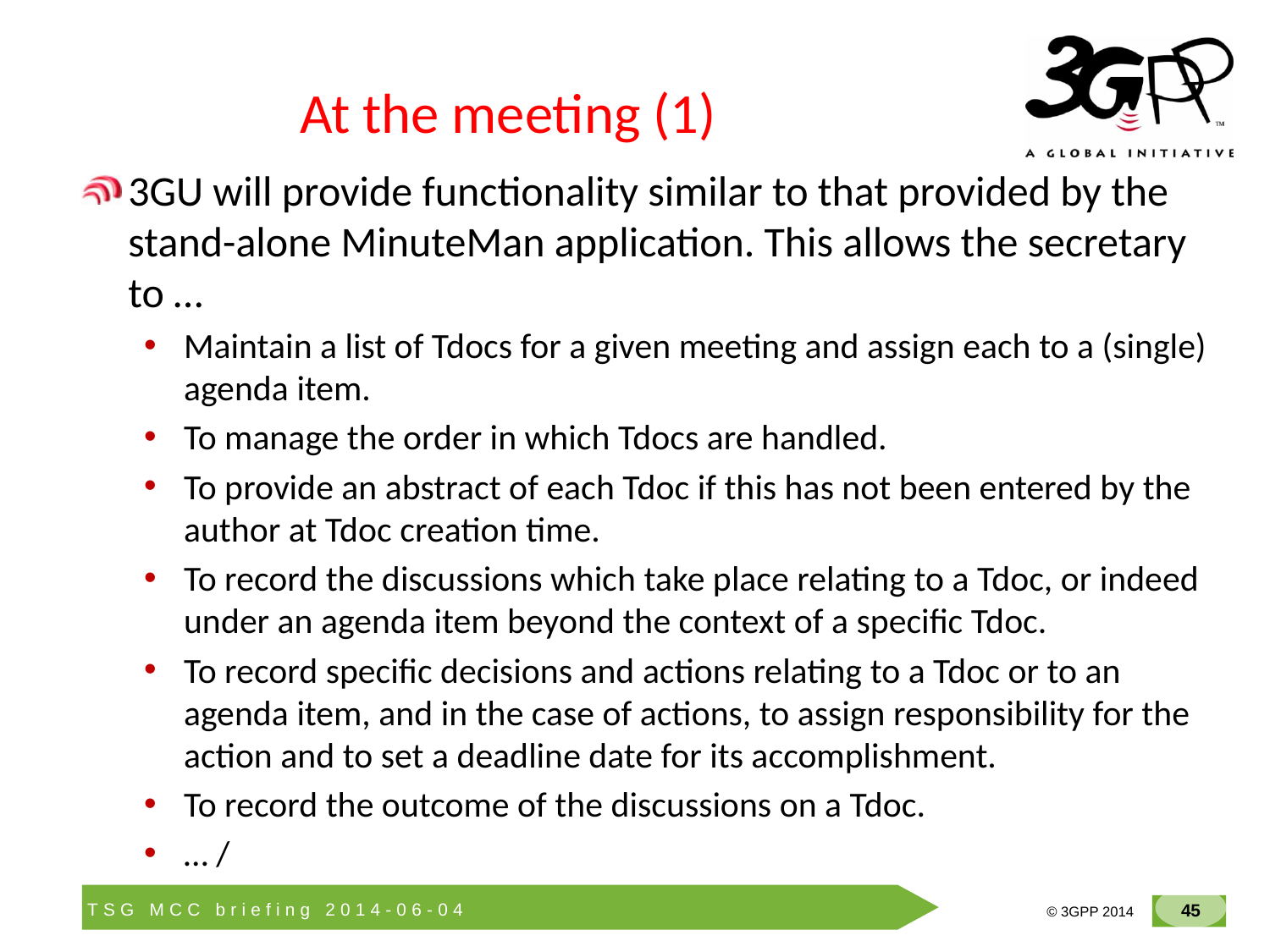

# At the meeting (1)
3GU will provide functionality similar to that provided by the stand-alone MinuteMan application. This allows the secretary to …
Maintain a list of Tdocs for a given meeting and assign each to a (single) agenda item.
To manage the order in which Tdocs are handled.
To provide an abstract of each Tdoc if this has not been entered by the author at Tdoc creation time.
To record the discussions which take place relating to a Tdoc, or indeed under an agenda item beyond the context of a specific Tdoc.
To record specific decisions and actions relating to a Tdoc or to an agenda item, and in the case of actions, to assign responsibility for the action and to set a deadline date for its accomplishment.
To record the outcome of the discussions on a Tdoc.
… /